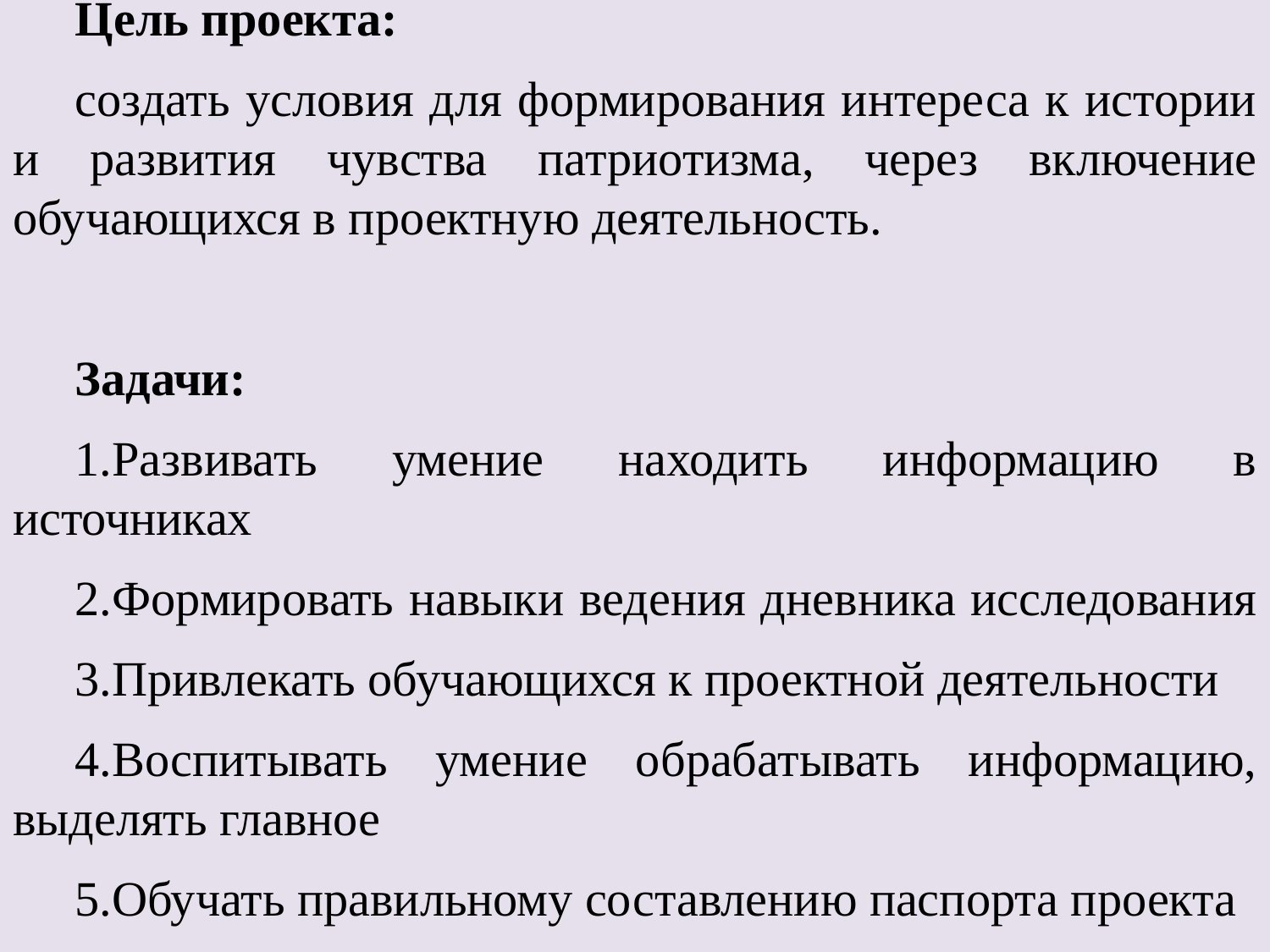

Цель проекта:
создать условия для формирования интереса к истории и развития чувства патриотизма, через включение обучающихся в проектную деятельность.

Задачи:
Развивать умение находить информацию в источниках
Формировать навыки ведения дневника исследования
Привлекать обучающихся к проектной деятельности
Воспитывать умение обрабатывать информацию, выделять главное
Обучать правильному составлению паспорта проекта